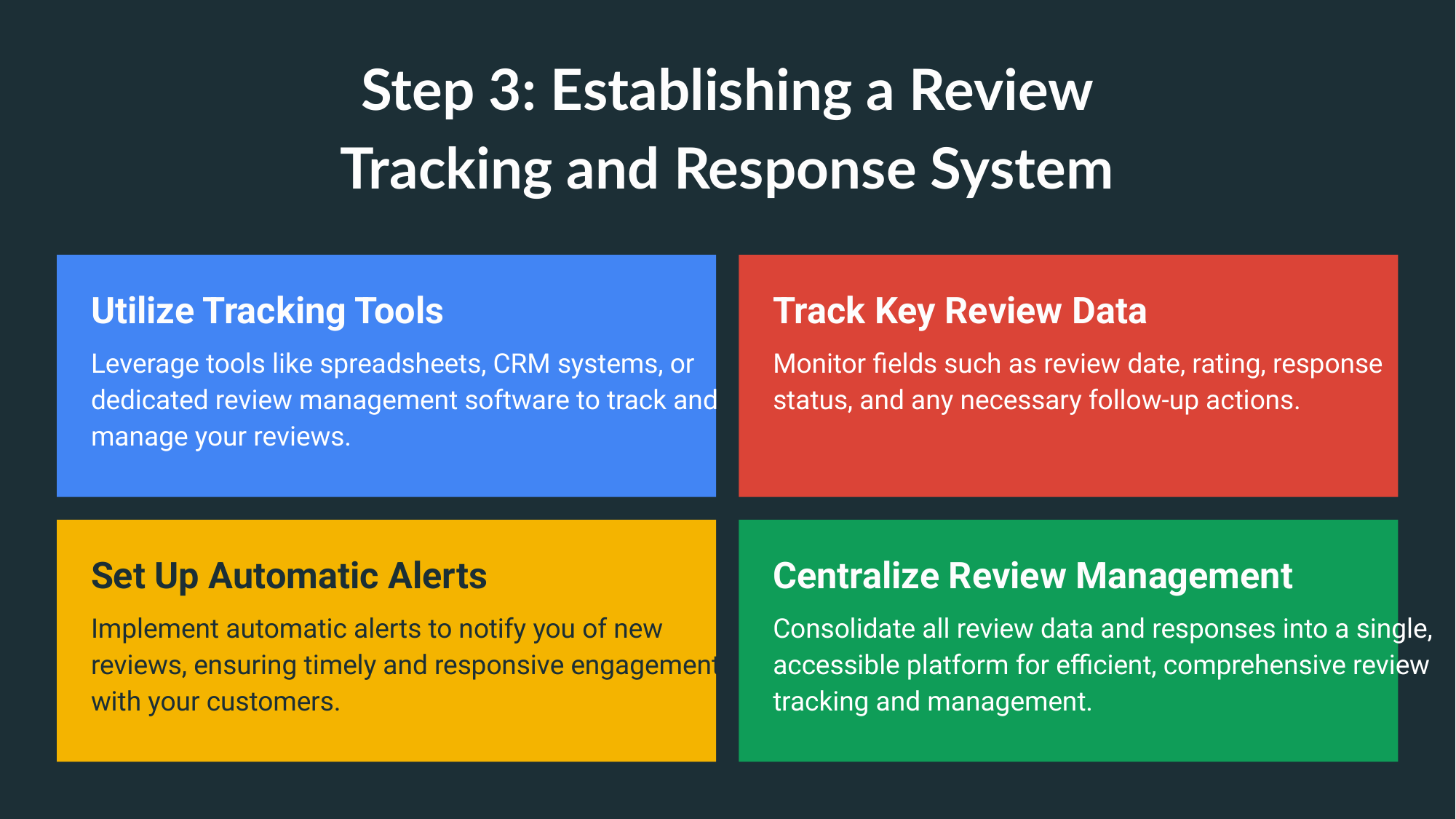

Step 3: Establishing a Review Tracking and Response System

Utilize Tracking Tools
Track Key Review Data
Leverage tools like spreadsheets, CRM systems, or dedicated review management software to track and manage your reviews.
Monitor fields such as review date, rating, response status, and any necessary follow-up actions.

Set Up Automatic Alerts
Centralize Review Management
Implement automatic alerts to notify you of new reviews, ensuring timely and responsive engagement with your customers.
Consolidate all review data and responses into a single, accessible platform for efficient, comprehensive review tracking and management.